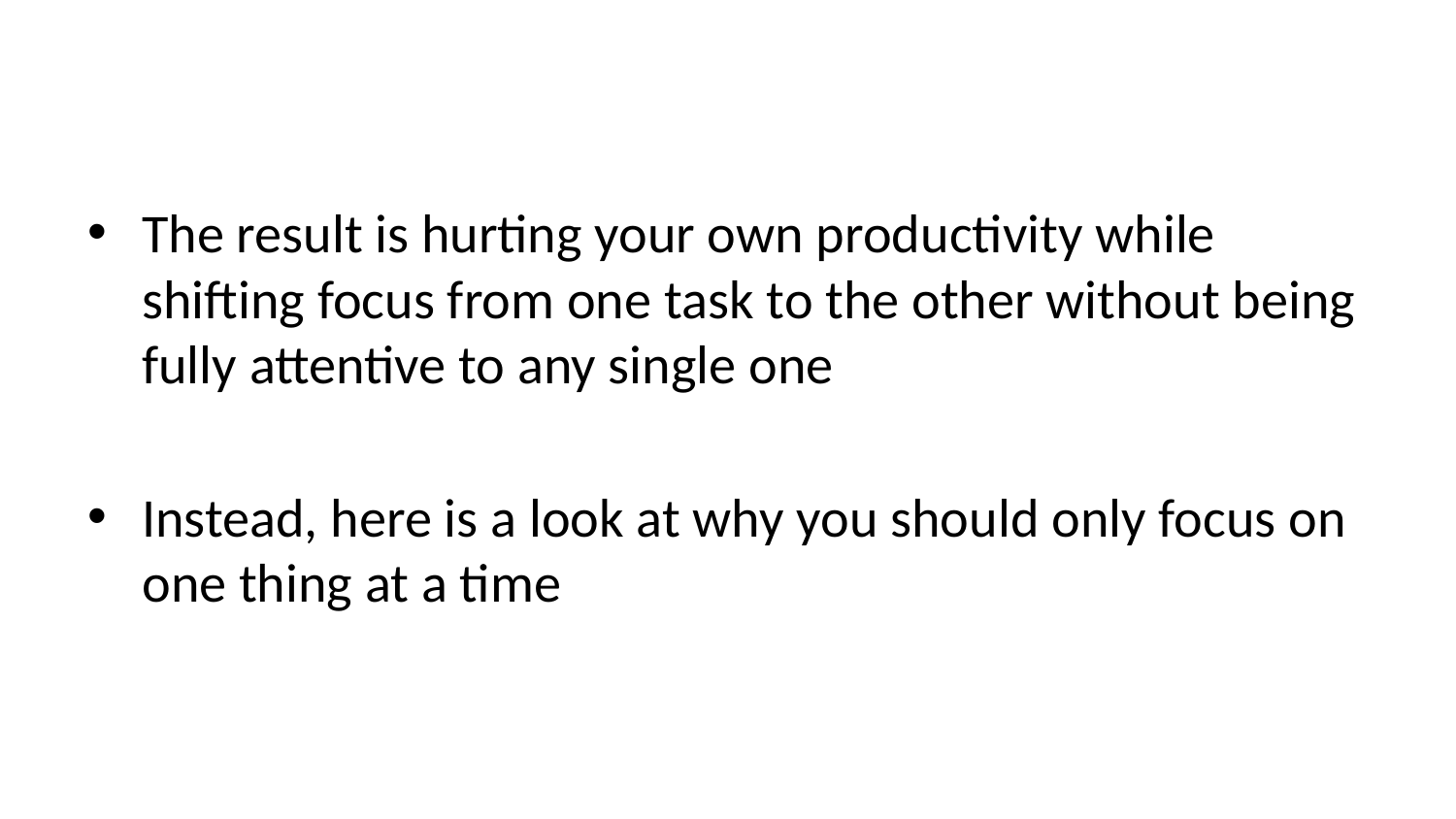

The result is hurting your own productivity while shifting focus from one task to the other without being fully attentive to any single one

Instead, here is a look at why you should only focus on one thing at a time